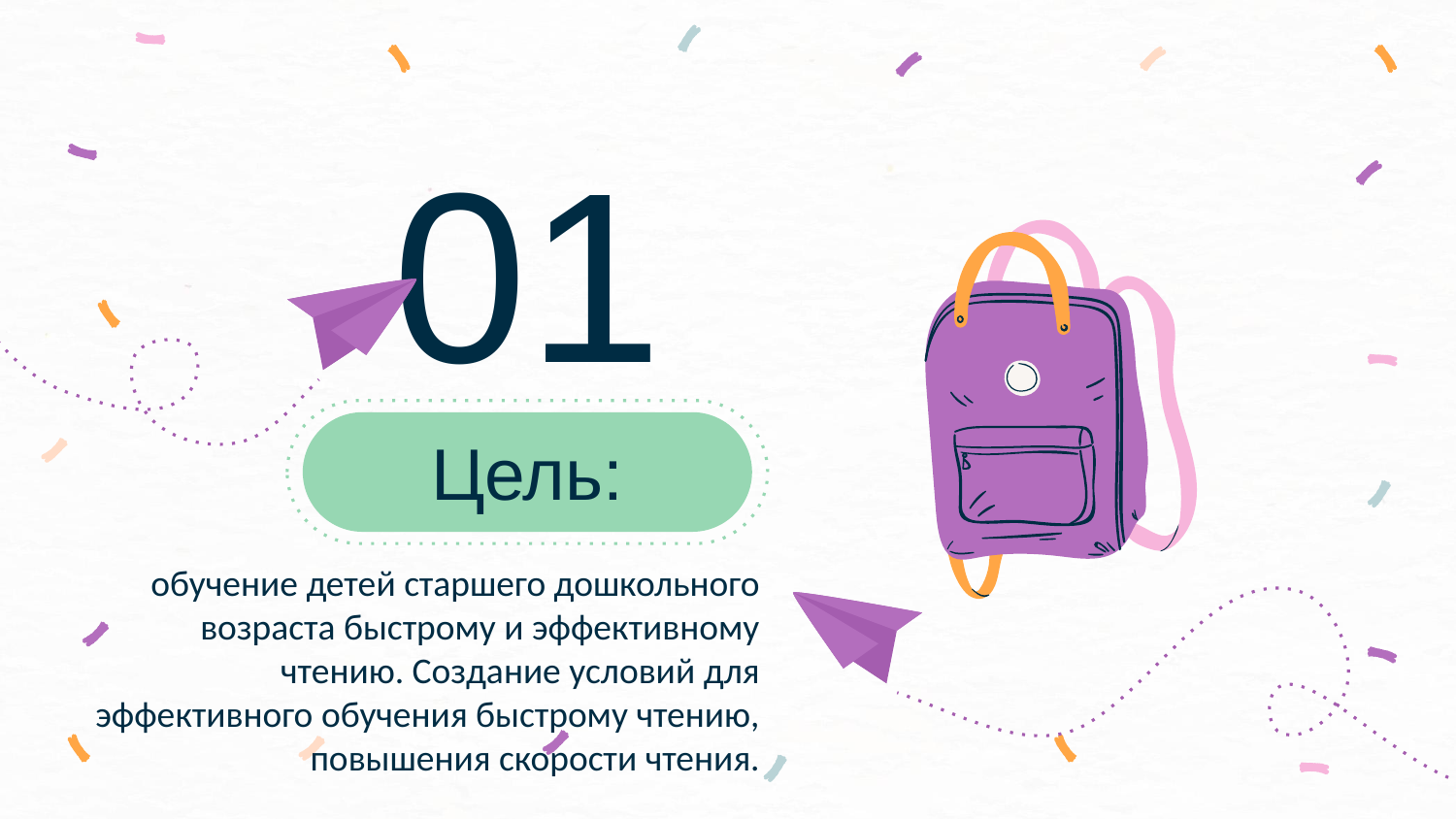

01

# Цель:

обучение детей старшего дошкольного возраста быстрому и эффективному чтению. Создание условий для эффективного обучения быстрому чтению, повышения скорости чтения.